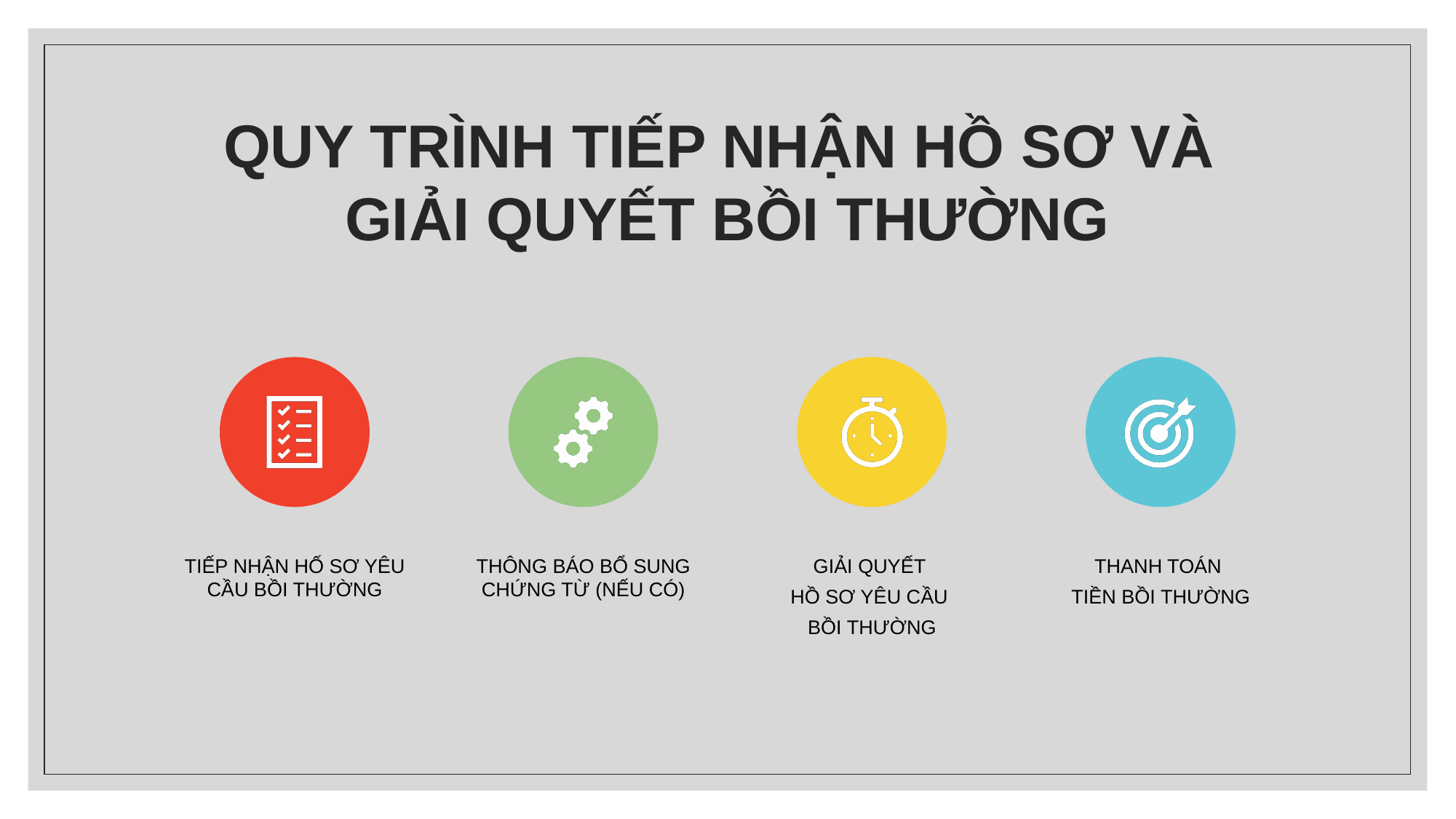

# QUY TRÌNH TIẾP NHẬN HỒ SƠ VÀ GIẢI QUYẾT BỒI THƯỜNG
TiếP nhận hố sơ yêu cầu bồi thường
Thông báo bổ sung chứng từ (nếu có)
GIẢI QUYẾT
HỒ SƠ YÊU CẦU
BỒI THƯỜNG
THANH TOÁN
TIỀN BỒI THƯỜNG